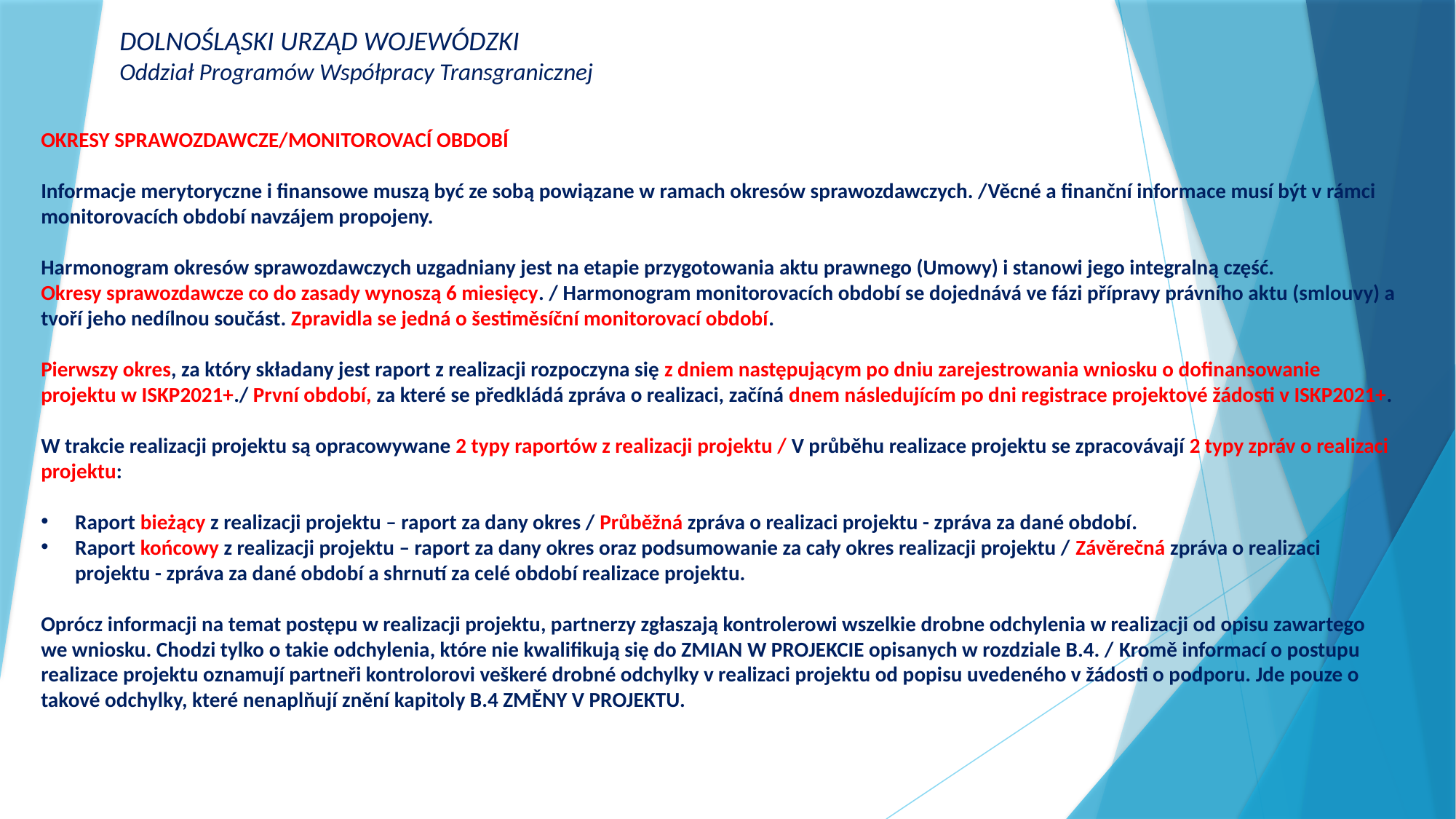

DOLNOŚLĄSKI URZĄD WOJEWÓDZKI
Oddział Programów Współpracy Transgranicznej
OKRESY SPRAWOZDAWCZE/MONITOROVACÍ OBDOBÍ

Informacje merytoryczne i finansowe muszą być ze sobą powiązane w ramach okresów sprawozdawczych. /Věcné a finanční informace musí být v rámci monitorovacích období navzájem propojeny.

Harmonogram okresów sprawozdawczych uzgadniany jest na etapie przygotowania aktu prawnego (Umowy) i stanowi jego integralną część.
Okresy sprawozdawcze co do zasady wynoszą 6 miesięcy. / Harmonogram monitorovacích období se dojednává ve fázi přípravy právního aktu (smlouvy) a tvoří jeho nedílnou součást. Zpravidla se jedná o šestiměsíční monitorovací období.

Pierwszy okres, za który składany jest raport z realizacji rozpoczyna się z dniem następującym po dniu zarejestrowania wniosku o dofinansowanie projektu w ISKP2021+./ První období, za které se předkládá zpráva o realizaci, začíná dnem následujícím po dni registrace projektové žádosti v ISKP2021+.

W trakcie realizacji projektu są opracowywane 2 typy raportów z realizacji projektu / V průběhu realizace projektu se zpracovávají 2 typy zpráv o realizaci projektu:

Raport bieżący z realizacji projektu – raport za dany okres / Průběžná zpráva o realizaci projektu - zpráva za dané období.
Raport końcowy z realizacji projektu – raport za dany okres oraz podsumowanie za cały okres realizacji projektu / Závěrečná zpráva o realizaci projektu - zpráva za dané období a shrnutí za celé období realizace projektu.

Oprócz informacji na temat postępu w realizacji projektu, partnerzy zgłaszają kontrolerowi wszelkie drobne odchylenia w realizacji od opisu zawartego we wniosku. Chodzi tylko o takie odchylenia, które nie kwalifikują się do ZMIAN W PROJEKCIE opisanych w rozdziale B.4. / Kromě informací o postupu realizace projektu oznamují partneři kontrolorovi veškeré drobné odchylky v realizaci projektu od popisu uvedeného v žádosti o podporu. Jde pouze o takové odchylky, které nenaplňují znění kapitoly B.4 ZMĚNY V PROJEKTU.